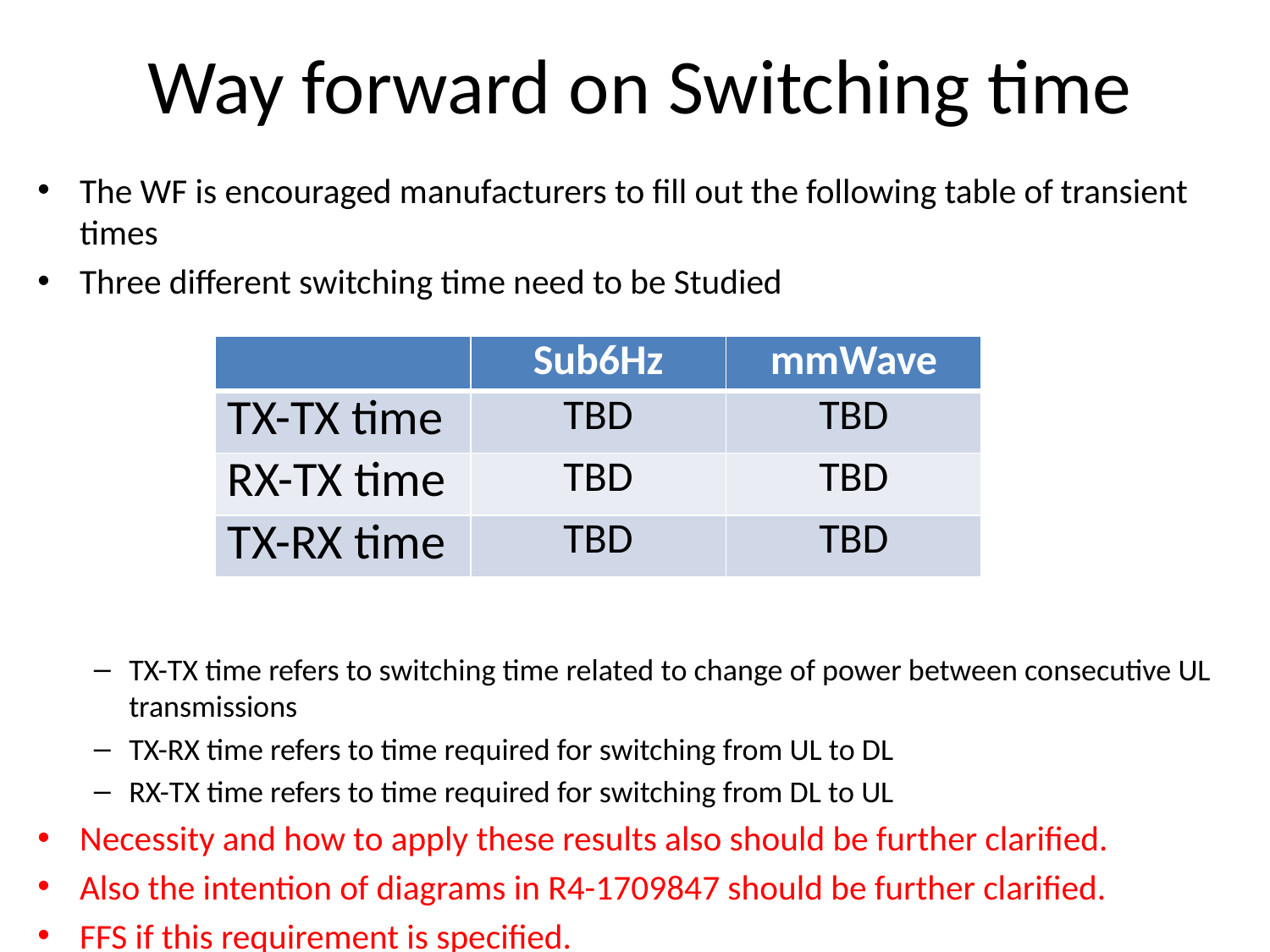

# Way forward on Switching time
The WF is encouraged manufacturers to fill out the following table of transient times
Three different switching time need to be Studied

TX-TX time refers to switching time related to change of power between consecutive UL transmissions
TX-RX time refers to time required for switching from UL to DL
RX-TX time refers to time required for switching from DL to UL
Necessity and how to apply these results also should be further clarified.
Also the intention of diagrams in R4-1709847 should be further clarified.
FFS if this requirement is specified.
|  | Sub6Hz | mmWave |
| --- | --- | --- |
| TX-TX time | TBD | TBD |
| RX-TX time | TBD | TBD |
| TX-RX time | TBD | TBD |